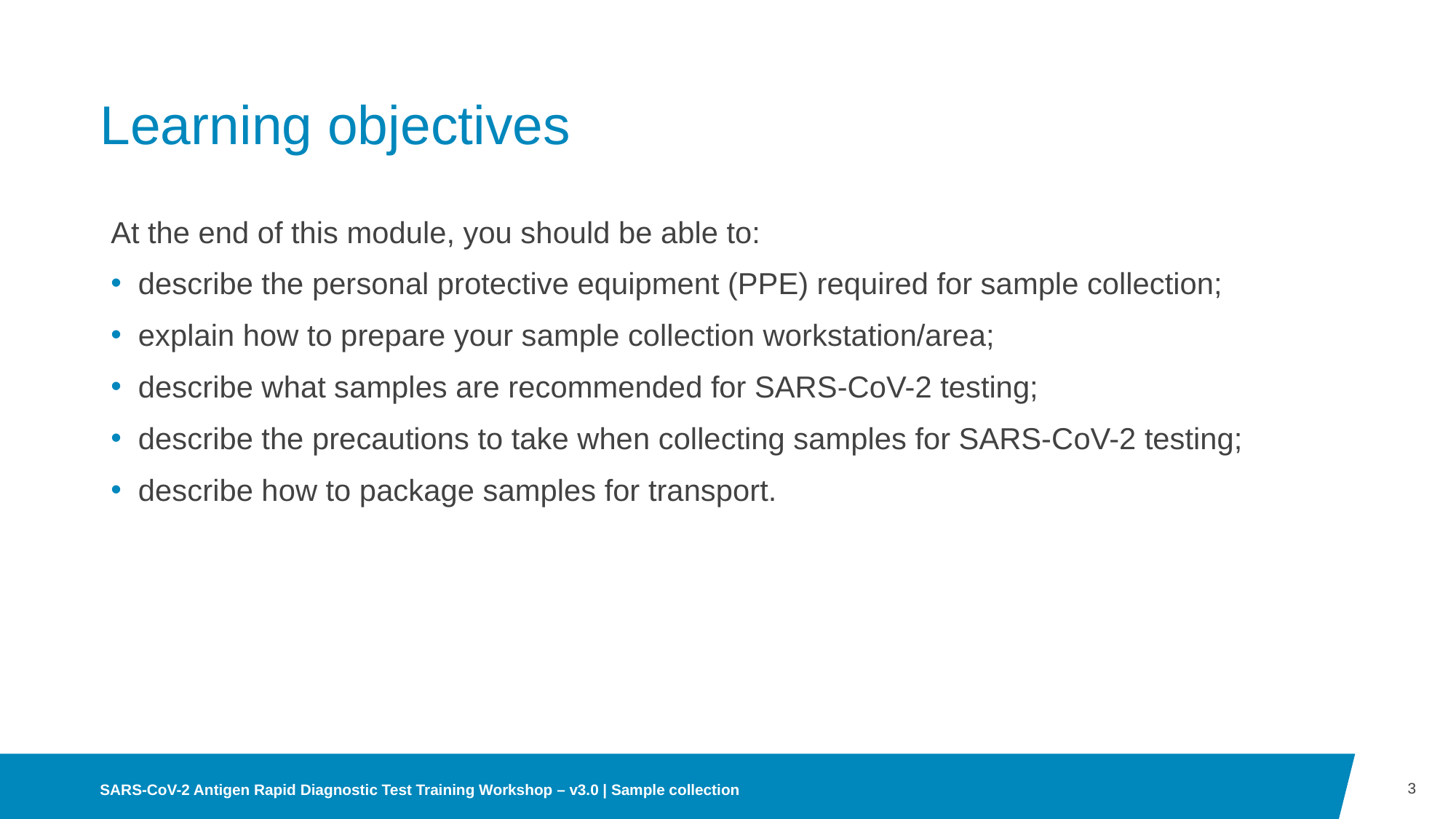

# Learning objectives
At the end of this module, you should be able to:
describe the personal protective equipment (PPE) required for sample collection;
explain how to prepare your sample collection workstation/area;
describe what samples are recommended for SARS-CoV-2 testing;
describe the precautions to take when collecting samples for SARS-CoV-2 testing;
describe how to package samples for transport.

3
SARS-CoV-2 Antigen Rapid Diagnostic Test Training Workshop – v3.0 | Sample collection